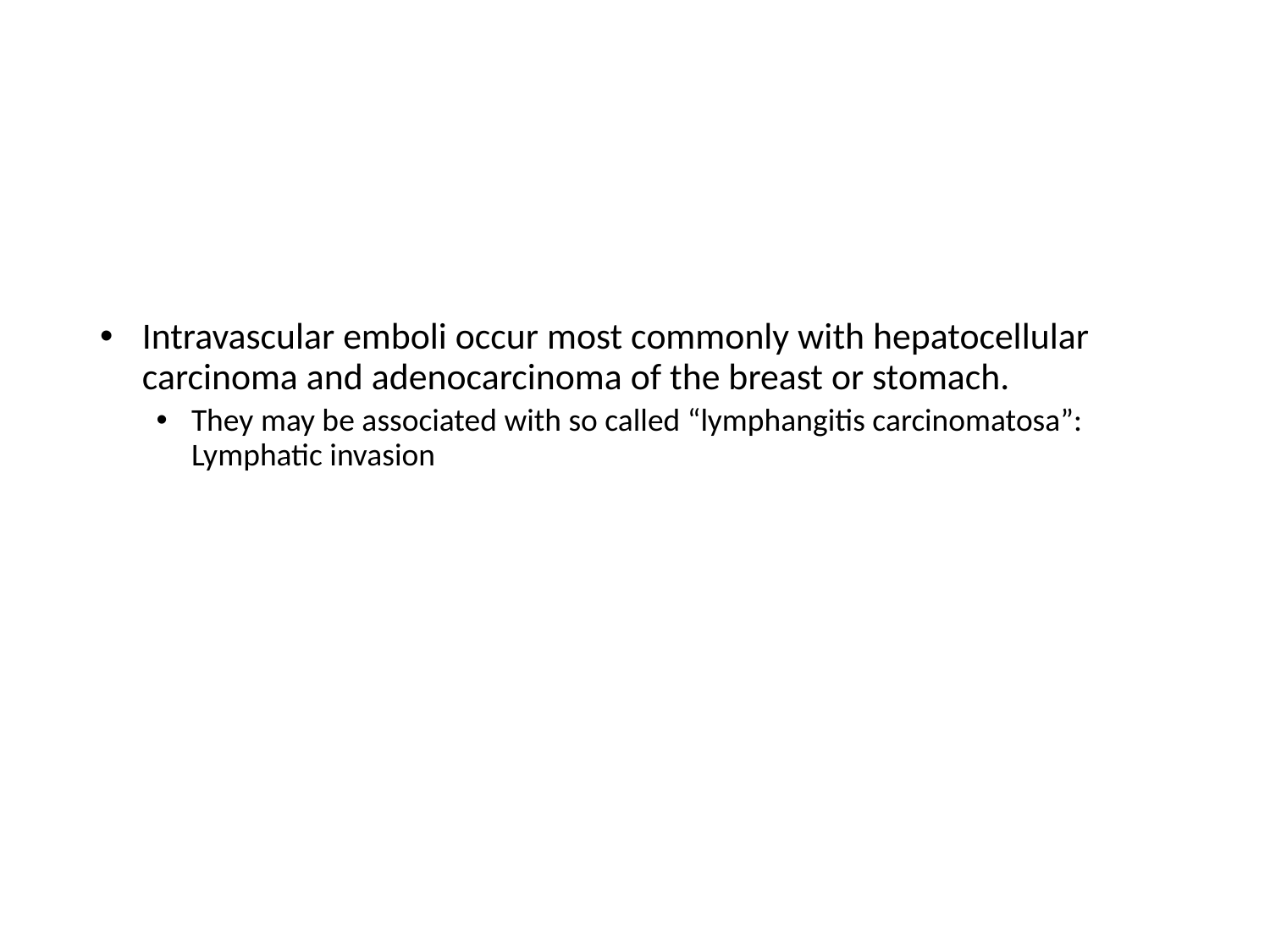

Intravascular emboli occur most commonly with hepatocellular carcinoma and adenocarcinoma of the breast or stomach.
They may be associated with so called “lymphangitis carcinomatosa”: Lymphatic invasion